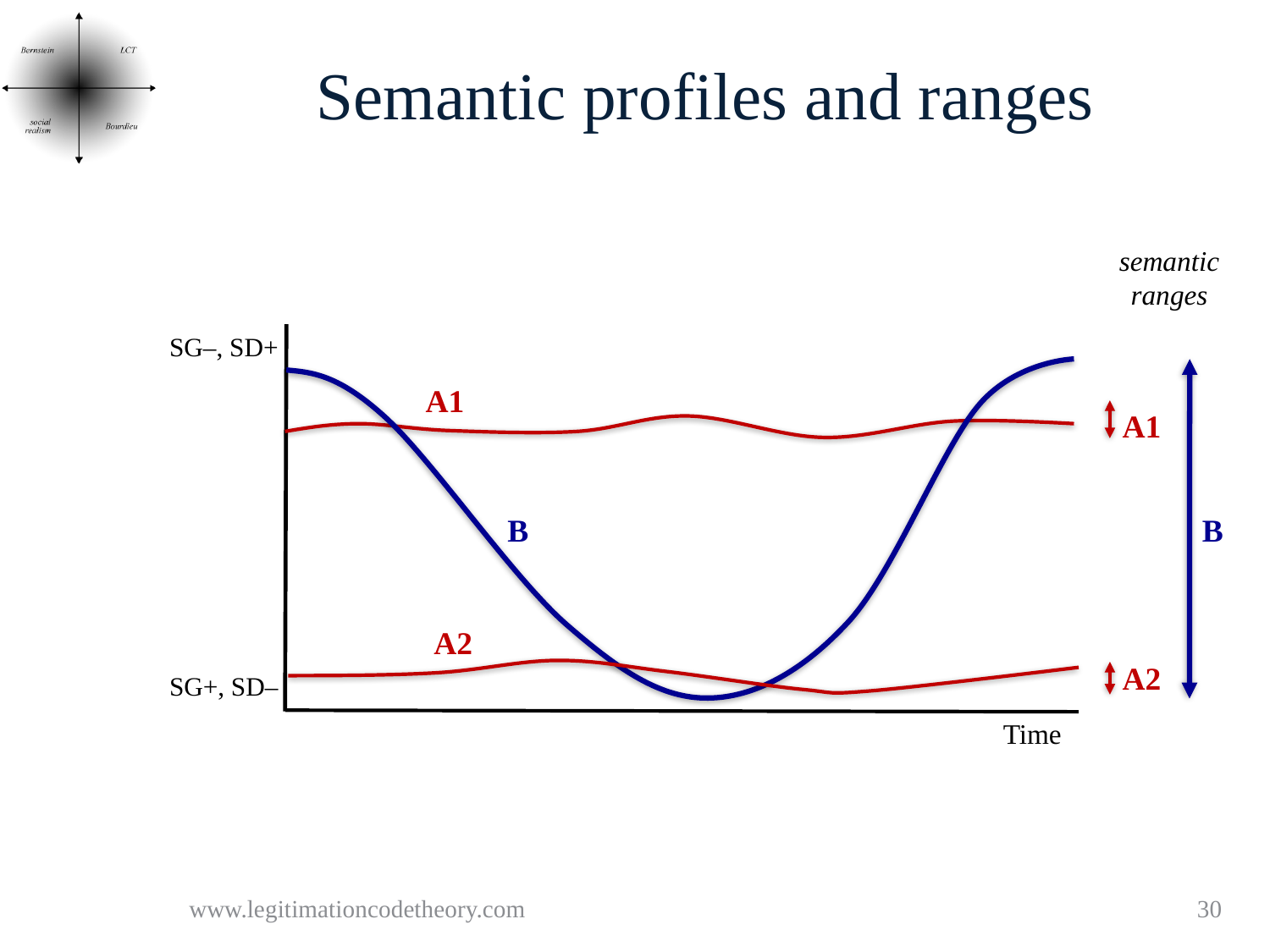

# Semantic profiles and ranges

semantic
ranges
SG–, SD+

A1
A1

B
B
A2
A2

SG+, SD–
Time
www.legitimationcodetheory.com
30